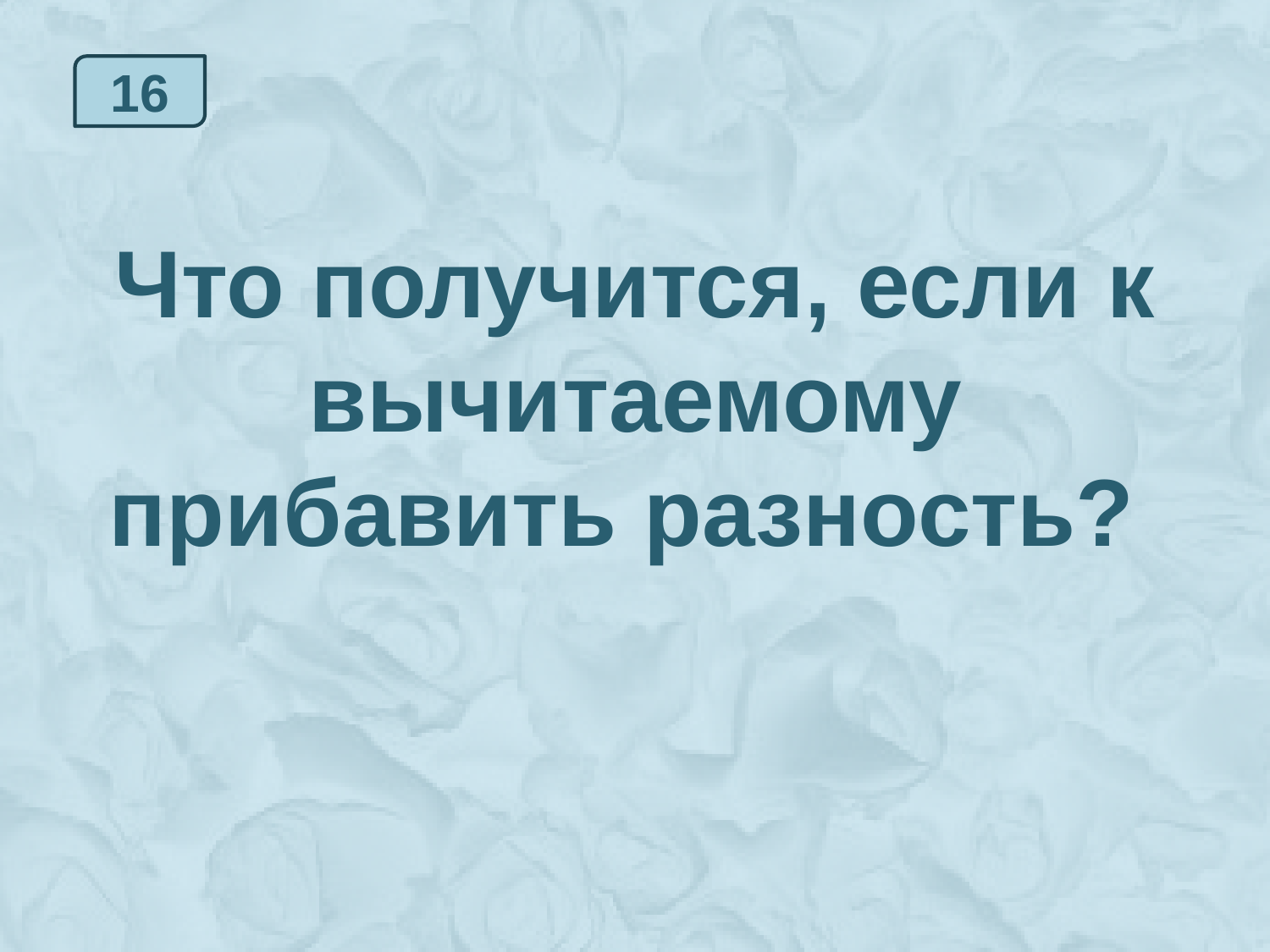

16
Что получится, если к вычитаемому прибавить разность?